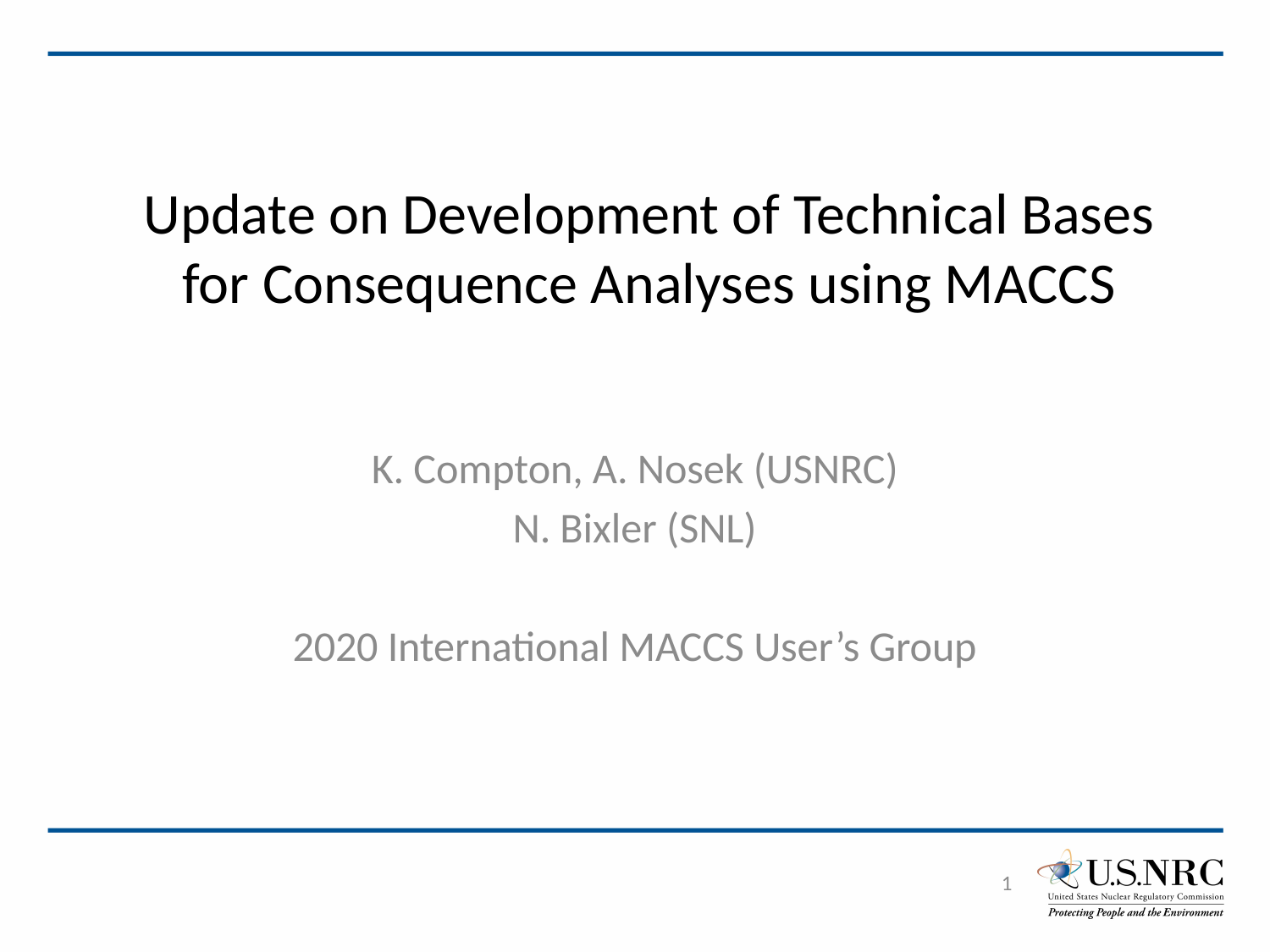

# Update on Development of Technical Bases for Consequence Analyses using MACCS
K. Compton, A. Nosek (USNRC)
N. Bixler (SNL)

2020 International MACCS User’s Group
1